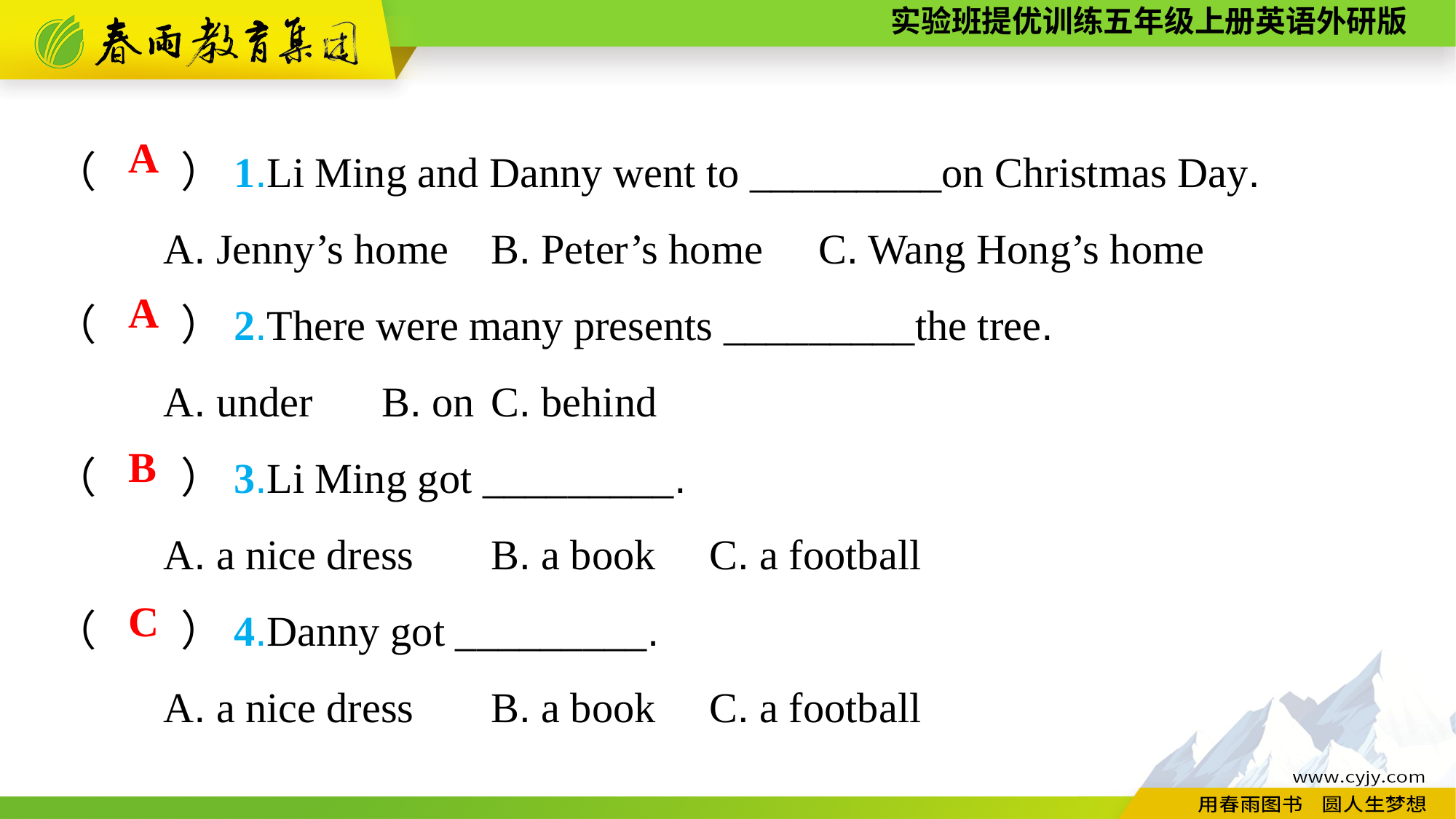

（　　）1.Li Ming and Danny went to _________on Christmas Day.
	A. Jenny’s home	B. Peter’s home	C. Wang Hong’s home
（　　）2.There were many presents _________the tree.
	A. under	B. on	C. behind
（　　）3.Li Ming got _________.
	A. a nice dress	B. a book	C. a football
（　　）4.Danny got _________.
	A. a nice dress	B. a book	C. a football
A
A
B
C